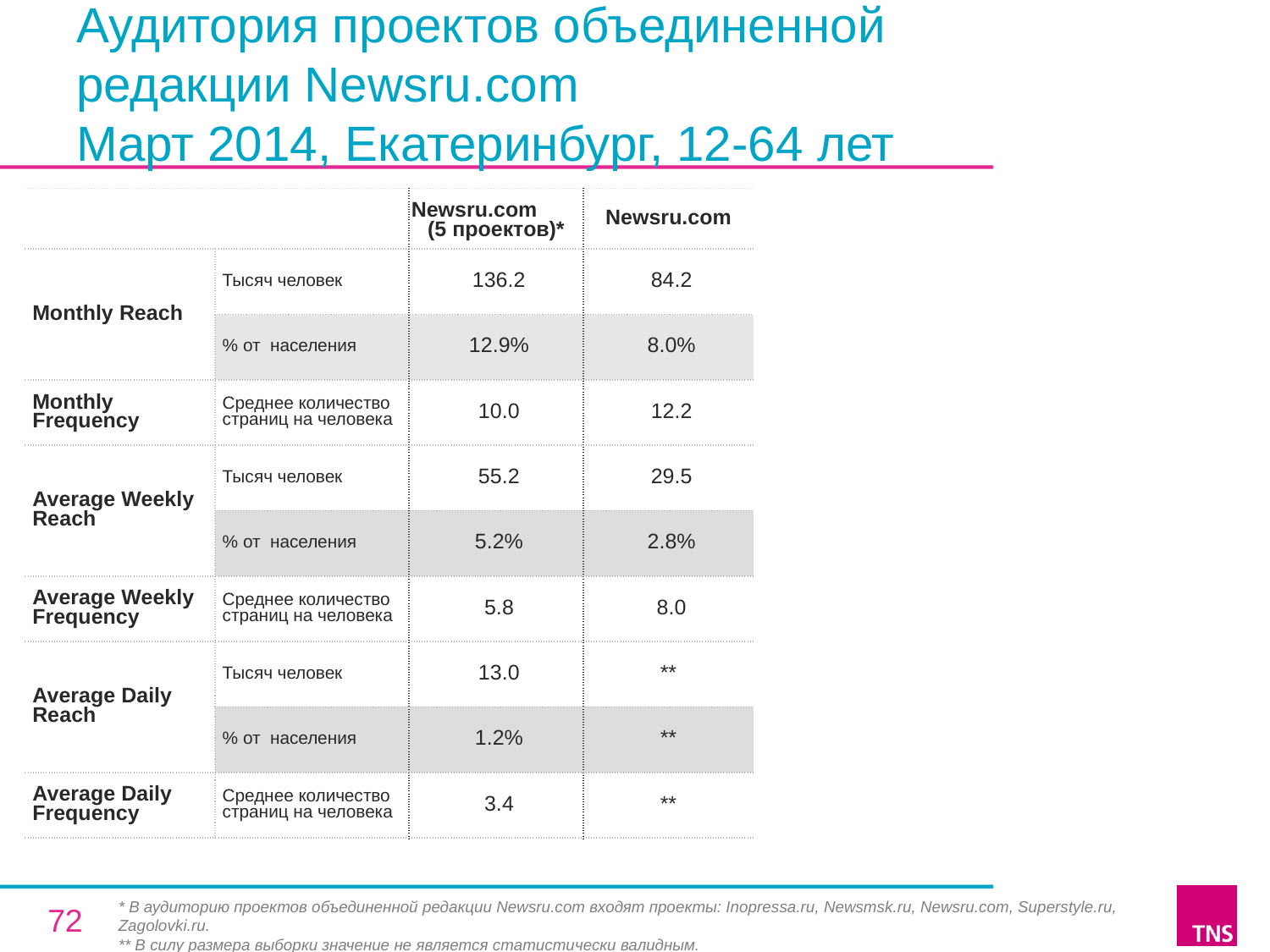

# Аудитория проектов объединенной
редакции Newsru.com
Март 2014, Екатеринбург, 12-64 лет
|  |  | Newsru.com (5 проектов)\* | Newsru.com |
| --- | --- | --- | --- |
| Monthly Reach | Тысяч человек | 136.2 | 84.2 |
|  | % от населения | 12.9% | 8.0% |
| Monthly Frequency | Среднее количество страниц на человека | 10.0 | 12.2 |
| Average Weekly Reach | Тысяч человек | 55.2 | 29.5 |
|  | % от населения | 5.2% | 2.8% |
| Average Weekly Frequency | Среднее количество страниц на человека | 5.8 | 8.0 |
| Average Daily Reach | Тысяч человек | 13.0 | \*\* |
|  | % от населения | 1.2% | \*\* |
| Average Daily Frequency | Среднее количество страниц на человека | 3.4 | \*\* |
* В аудиторию проектов объединенной редакции Newsru.com входят проекты: Inopressa.ru, Newsmsk.ru, Newsru.com, Superstyle.ru, Zagolovki.ru.
** В силу размера выборки значение не является статистически валидным.
72